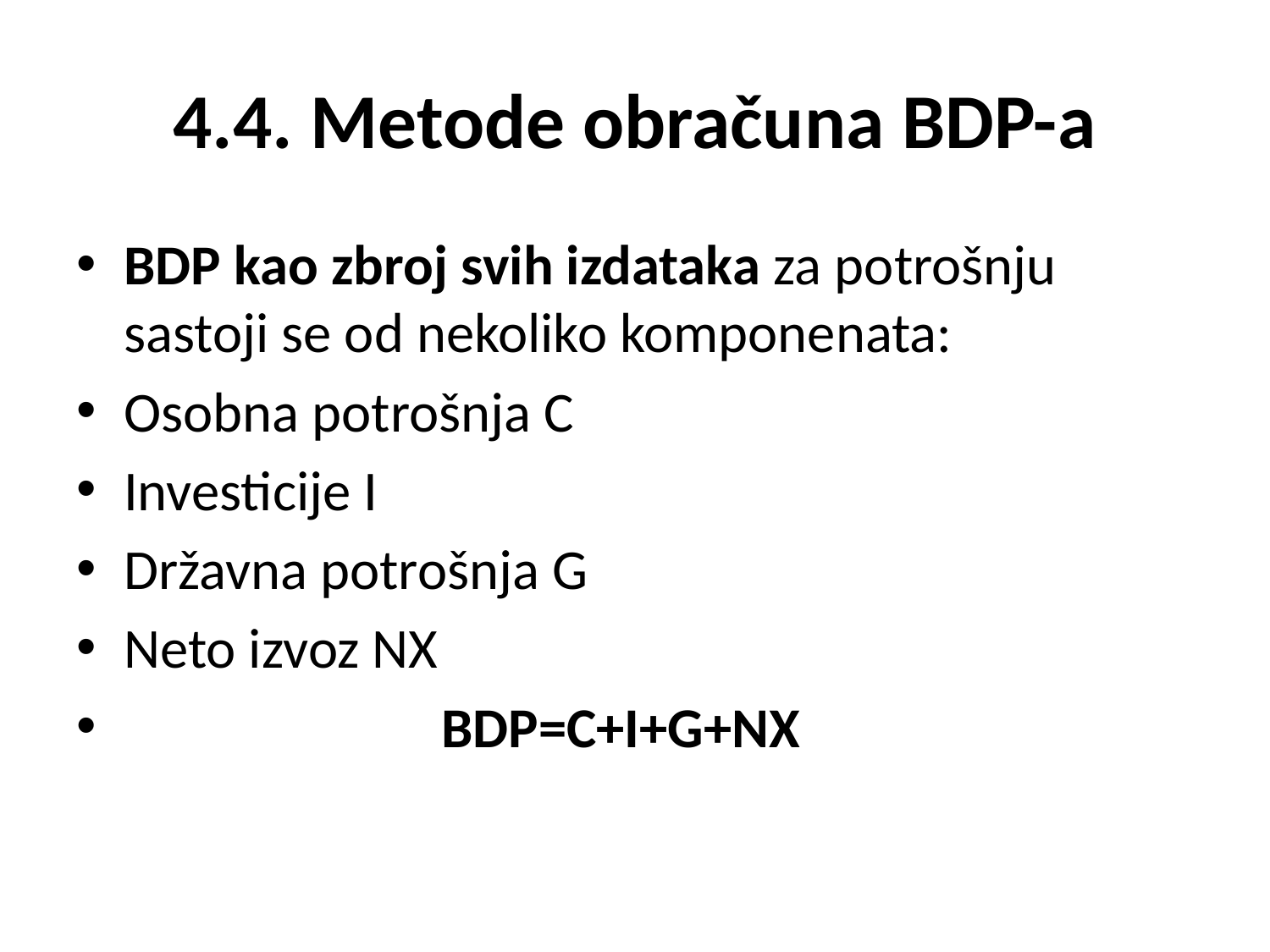

# 4.4. Metode obračuna BDP-a
BDP kao zbroj svih izdataka za potrošnju sastoji se od nekoliko komponenata:
Osobna potrošnja C
Investicije I
Državna potrošnja G
Neto izvoz NX
                         BDP=C+I+G+NX